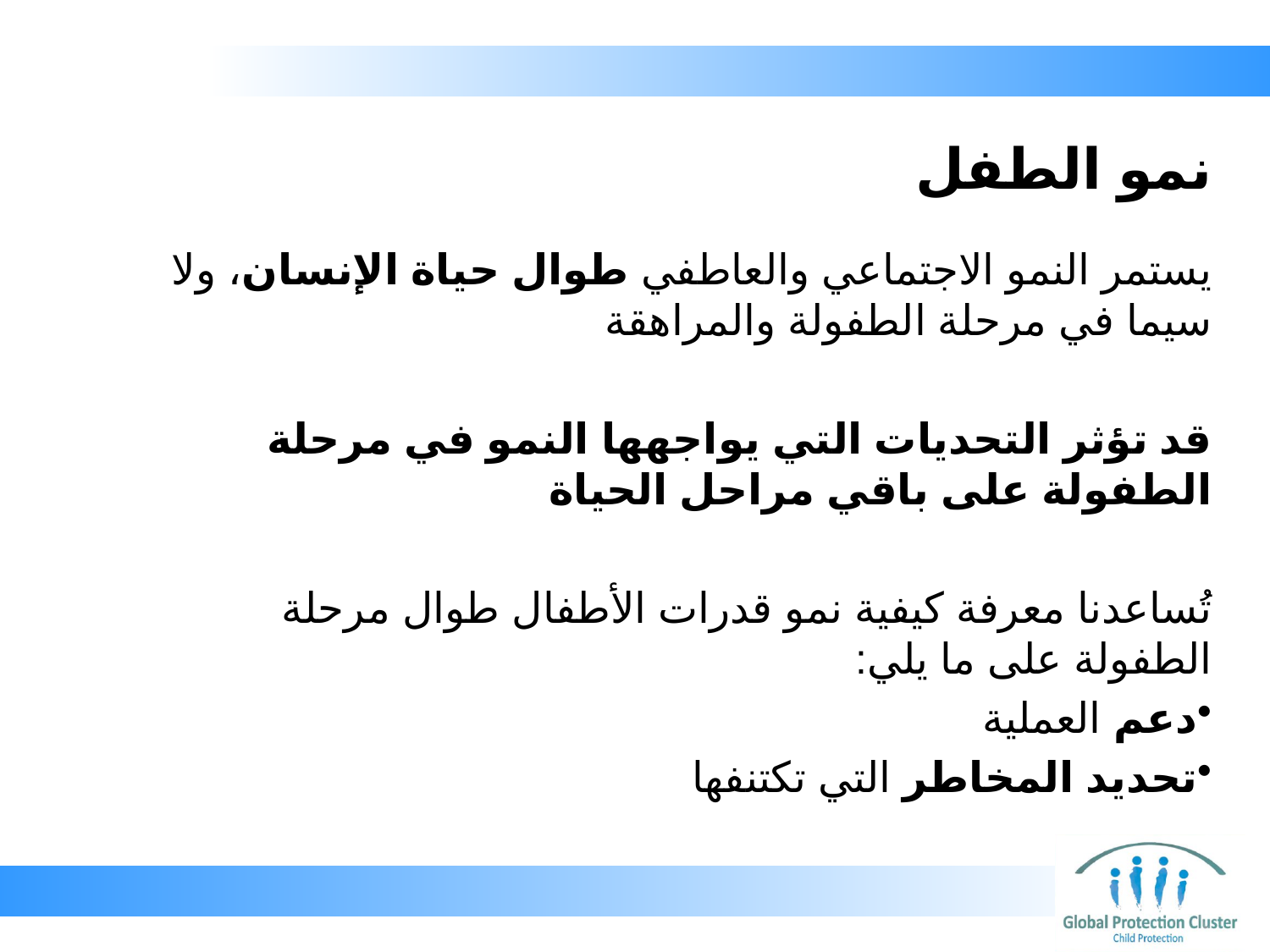

# نمو الطفل
يستمر النمو الاجتماعي والعاطفي طوال حياة الإنسان، ولا سيما في مرحلة الطفولة والمراهقة

قد تؤثر التحديات التي يواجهها النمو في مرحلة الطفولة على باقي مراحل الحياة

تُساعدنا معرفة كيفية نمو قدرات الأطفال طوال مرحلة الطفولة على ما يلي:
دعم العملية
تحديد المخاطر التي تكتنفها